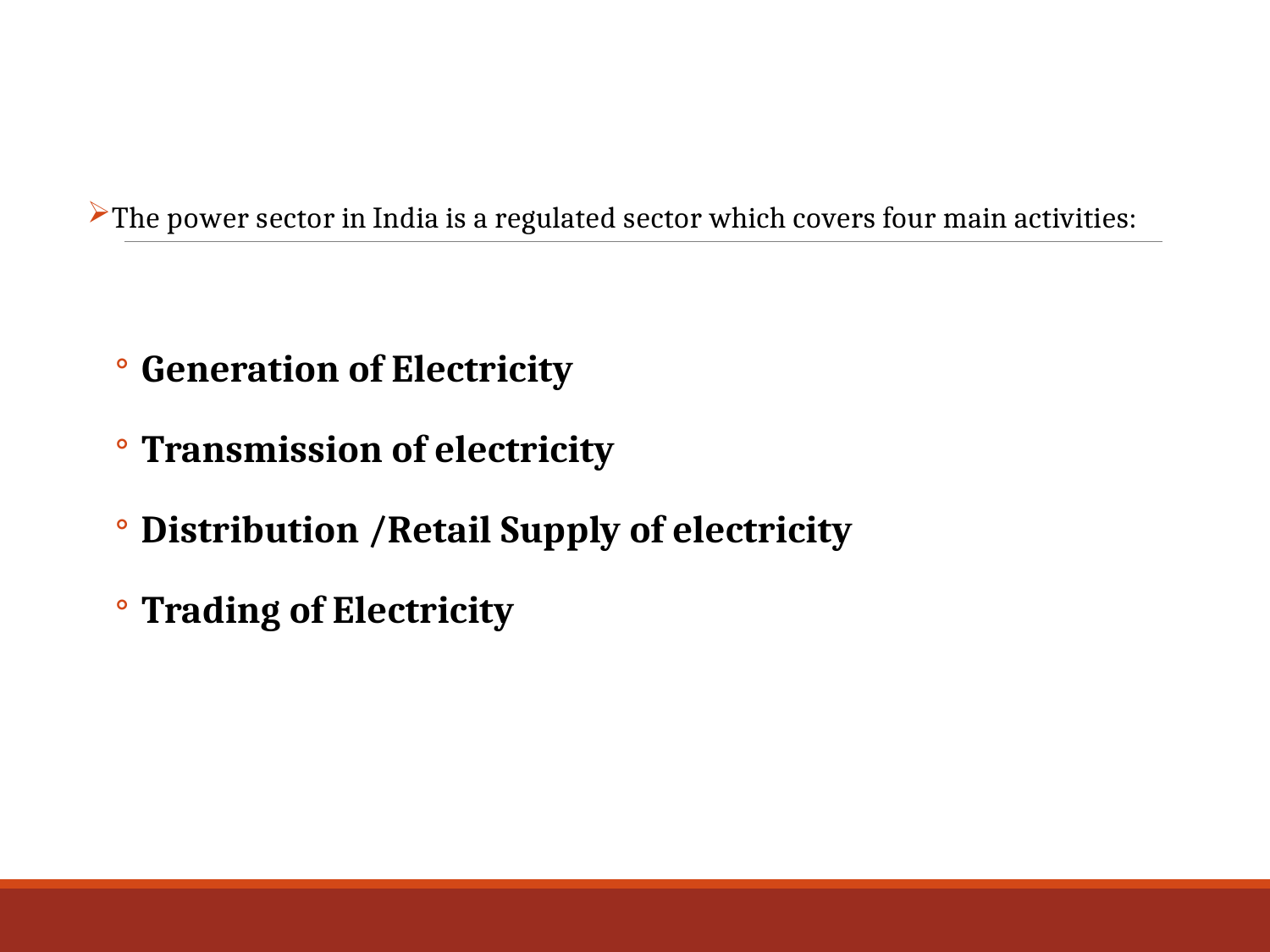

The power sector in India is a regulated sector which covers four main activities:

Generation of Electricity
Transmission of electricity
Distribution /Retail Supply of electricity
Trading of Electricity